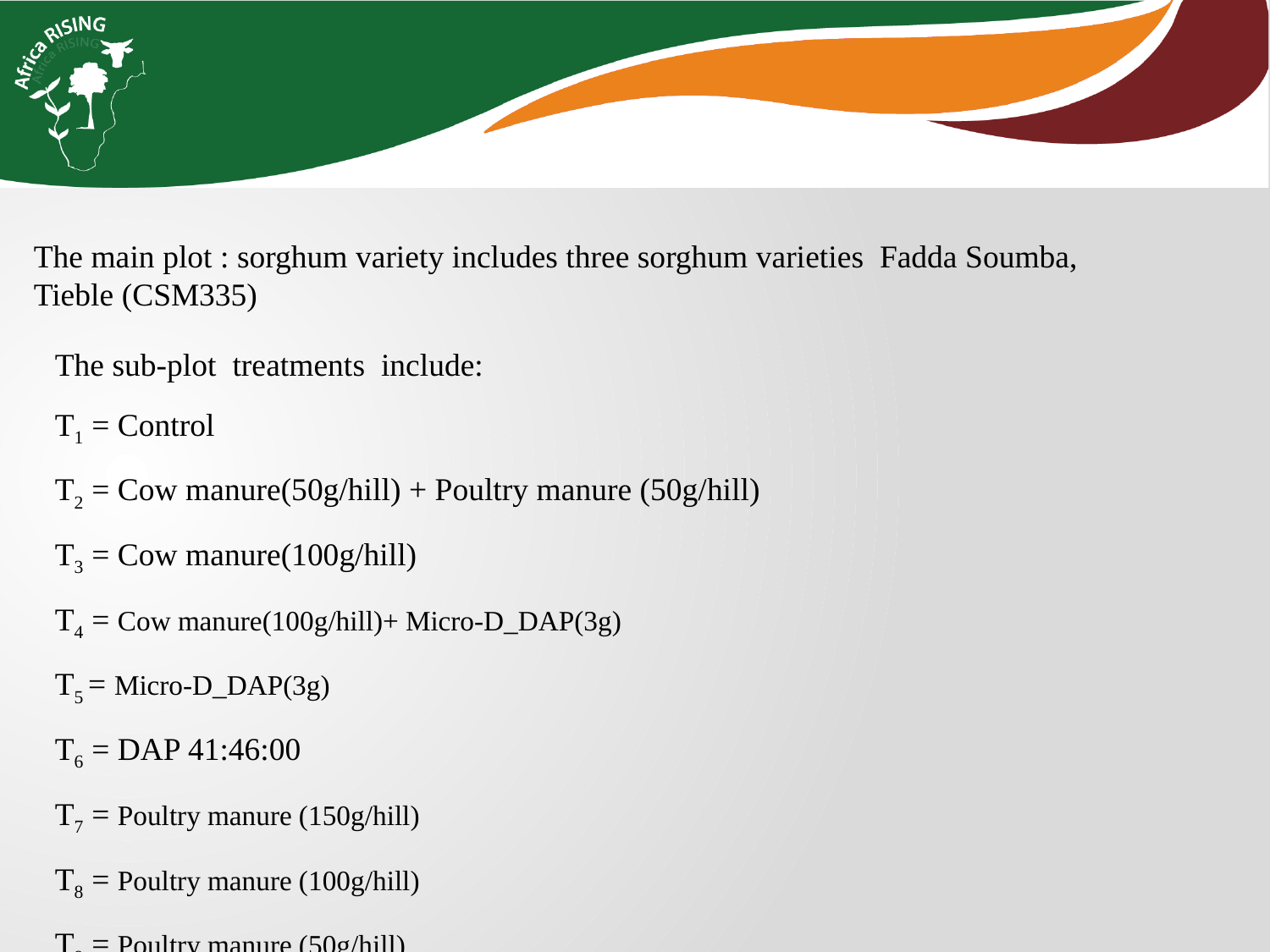

#

The main plot : sorghum variety includes three sorghum varieties  Fadda Soumba, Tieble (CSM335)
The sub-plot  treatments  include:
T1 = Control
T2 = Cow manure(50g/hill) + Poultry manure (50g/hill)
T3 = Cow manure(100g/hill)
T4 = Cow manure(100g/hill)+ Micro-D_DAP(3g)
T5 = Micro-D_DAP(3g)
T6 = DAP 41:46:00
T7 = Poultry manure (150g/hill)
T8 = Poultry manure (100g/hill)
T9 = Poultry manure (50g/hill)
T10 = Poultry manure (100g/hill) + m